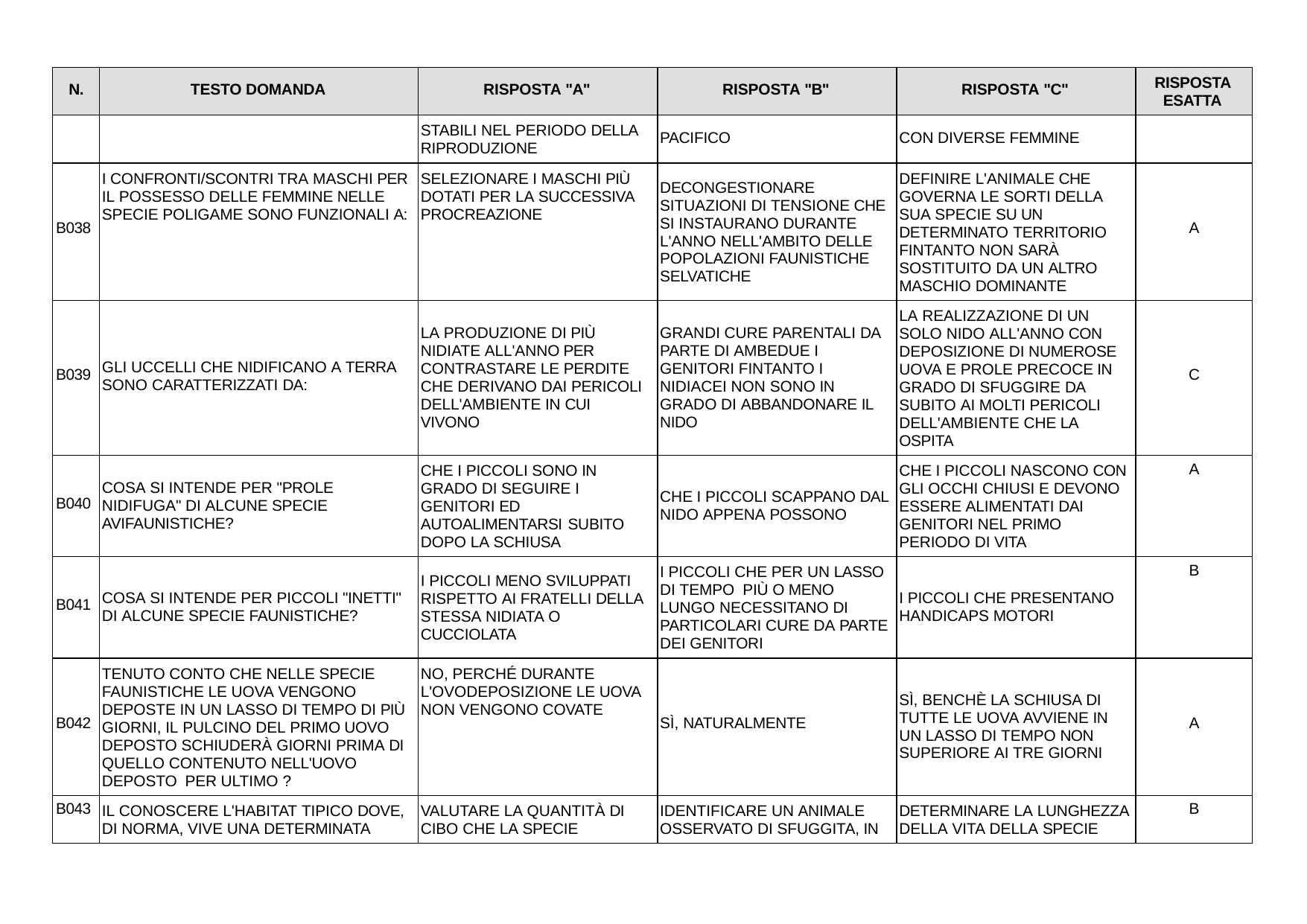

| N. | TESTO DOMANDA | RISPOSTA "A" | RISPOSTA "B" | RISPOSTA "C" | RISPOSTA ESATTA |
| --- | --- | --- | --- | --- | --- |
|  |  | STABILI NEL PERIODO DELLA RIPRODUZIONE | PACIFICO | CON DIVERSE FEMMINE |  |
| B038 | I CONFRONTI/SCONTRI TRA MASCHI PER IL POSSESSO DELLE FEMMINE NELLE SPECIE POLIGAME SONO FUNZIONALI A: | SELEZIONARE I MASCHI PIÙ DOTATI PER LA SUCCESSIVA PROCREAZIONE | DECONGESTIONARE SITUAZIONI DI TENSIONE CHE SI INSTAURANO DURANTE L'ANNO NELL'AMBITO DELLE POPOLAZIONI FAUNISTICHE SELVATICHE | DEFINIRE L'ANIMALE CHE GOVERNA LE SORTI DELLA SUA SPECIE SU UN DETERMINATO TERRITORIO FINTANTO NON SARÀ SOSTITUITO DA UN ALTRO MASCHIO DOMINANTE | A |
| B039 | GLI UCCELLI CHE NIDIFICANO A TERRA SONO CARATTERIZZATI DA: | LA PRODUZIONE DI PIÙ NIDIATE ALL'ANNO PER CONTRASTARE LE PERDITE CHE DERIVANO DAI PERICOLI DELL'AMBIENTE IN CUI VIVONO | GRANDI CURE PARENTALI DA PARTE DI AMBEDUE I GENITORI FINTANTO I NIDIACEI NON SONO IN GRADO DI ABBANDONARE IL NIDO | LA REALIZZAZIONE DI UN SOLO NIDO ALL'ANNO CON DEPOSIZIONE DI NUMEROSE UOVA E PROLE PRECOCE IN GRADO DI SFUGGIRE DA SUBITO AI MOLTI PERICOLI DELL'AMBIENTE CHE LA OSPITA | C |
| B040 | COSA SI INTENDE PER "PROLE NIDIFUGA" DI ALCUNE SPECIE AVIFAUNISTICHE? | CHE I PICCOLI SONO IN GRADO DI SEGUIRE I GENITORI ED AUTOALIMENTARSI SUBITO DOPO LA SCHIUSA | CHE I PICCOLI SCAPPANO DAL NIDO APPENA POSSONO | CHE I PICCOLI NASCONO CON GLI OCCHI CHIUSI E DEVONO ESSERE ALIMENTATI DAI GENITORI NEL PRIMO PERIODO DI VITA | A |
| B041 | COSA SI INTENDE PER PICCOLI "INETTI" DI ALCUNE SPECIE FAUNISTICHE? | I PICCOLI MENO SVILUPPATI RISPETTO AI FRATELLI DELLA STESSA NIDIATA O CUCCIOLATA | I PICCOLI CHE PER UN LASSO DI TEMPO PIÙ O MENO LUNGO NECESSITANO DI PARTICOLARI CURE DA PARTE DEI GENITORI | I PICCOLI CHE PRESENTANO HANDICAPS MOTORI | B |
| B042 | TENUTO CONTO CHE NELLE SPECIE FAUNISTICHE LE UOVA VENGONO DEPOSTE IN UN LASSO DI TEMPO DI PIÙ GIORNI, IL PULCINO DEL PRIMO UOVO DEPOSTO SCHIUDERÀ GIORNI PRIMA DI QUELLO CONTENUTO NELL'UOVO DEPOSTO PER ULTIMO ? | NO, PERCHÉ DURANTE L'OVODEPOSIZIONE LE UOVA NON VENGONO COVATE | SÌ, NATURALMENTE | SÌ, BENCHÈ LA SCHIUSA DI TUTTE LE UOVA AVVIENE IN UN LASSO DI TEMPO NON SUPERIORE AI TRE GIORNI | A |
| B043 | IL CONOSCERE L'HABITAT TIPICO DOVE, DI NORMA, VIVE UNA DETERMINATA | VALUTARE LA QUANTITÀ DI CIBO CHE LA SPECIE | IDENTIFICARE UN ANIMALE OSSERVATO DI SFUGGITA, IN | DETERMINARE LA LUNGHEZZA DELLA VITA DELLA SPECIE | B |